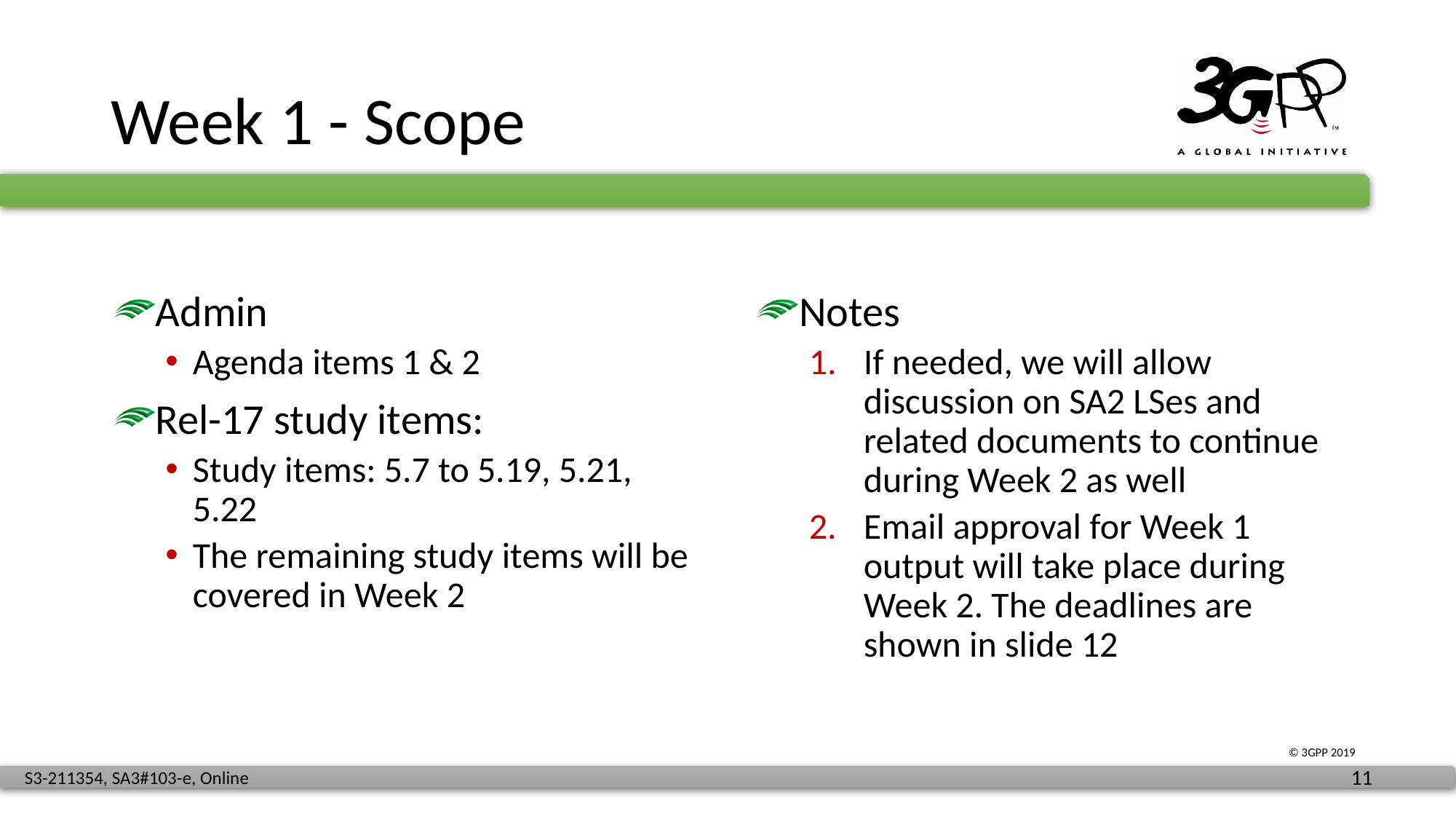

# Week 1 - Scope

Admin
Agenda items 1 & 2
Rel-17 study items:
Study items: 5.7 to 5.19, 5.21, 5.22
The remaining study items will be covered in Week 2

Notes
If needed, we will allow discussion on SA2 LSes and related documents to continue during Week 2 as well
Email approval for Week 1 output will take place during Week 2. The deadlines are shown in slide 12